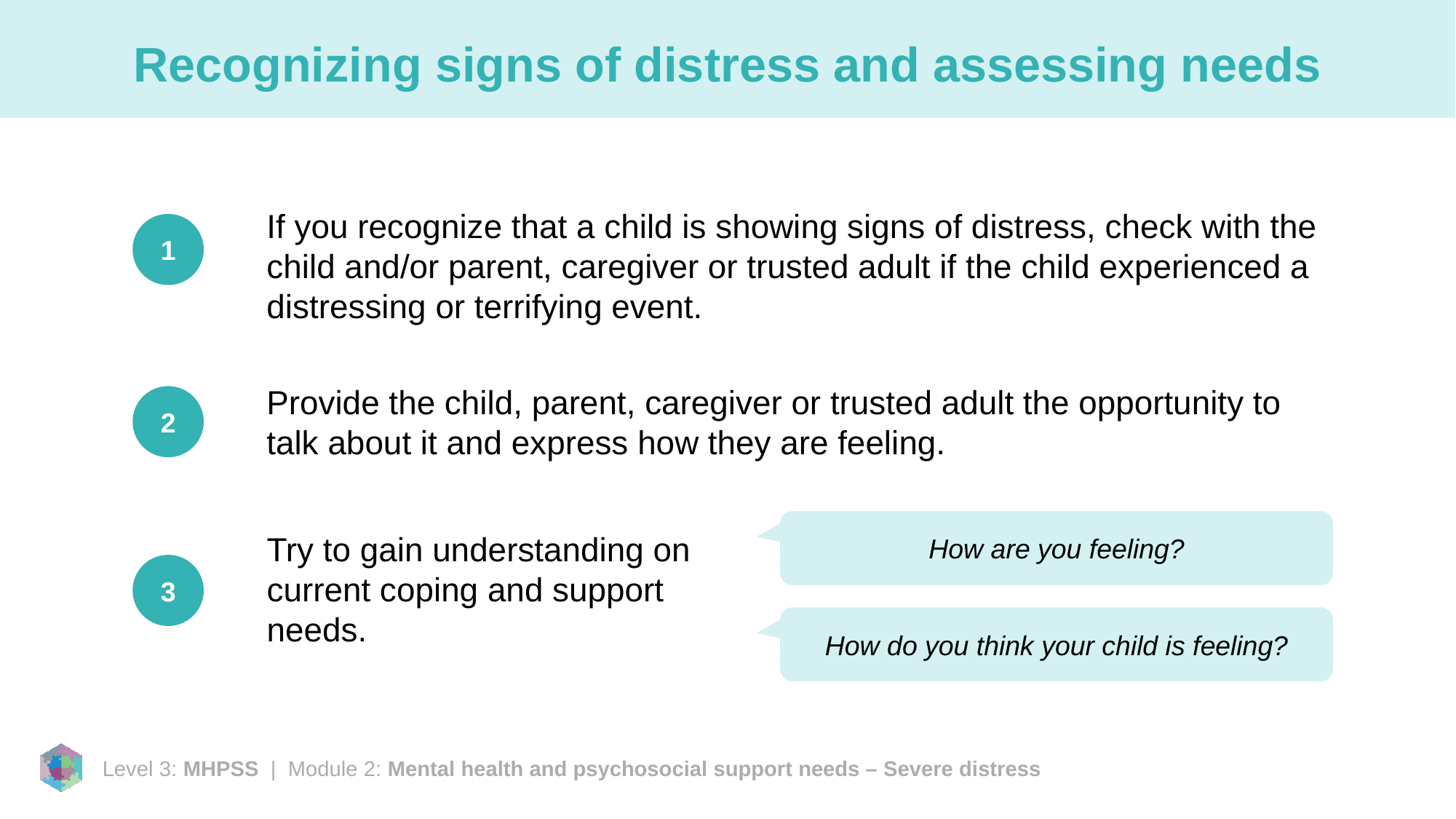

# Recognizing signs of distress and assessing needs
If you recognize that a child is showing signs of distress, check with the child and/or parent, caregiver or trusted adult if the child experienced a distressing or terrifying event.
1
Provide the child, parent, caregiver or trusted adult the opportunity to talk about it and express how they are feeling.
2
How are you feeling?
Try to gain understanding on current coping and support needs.
3
How do you think your child is feeling?